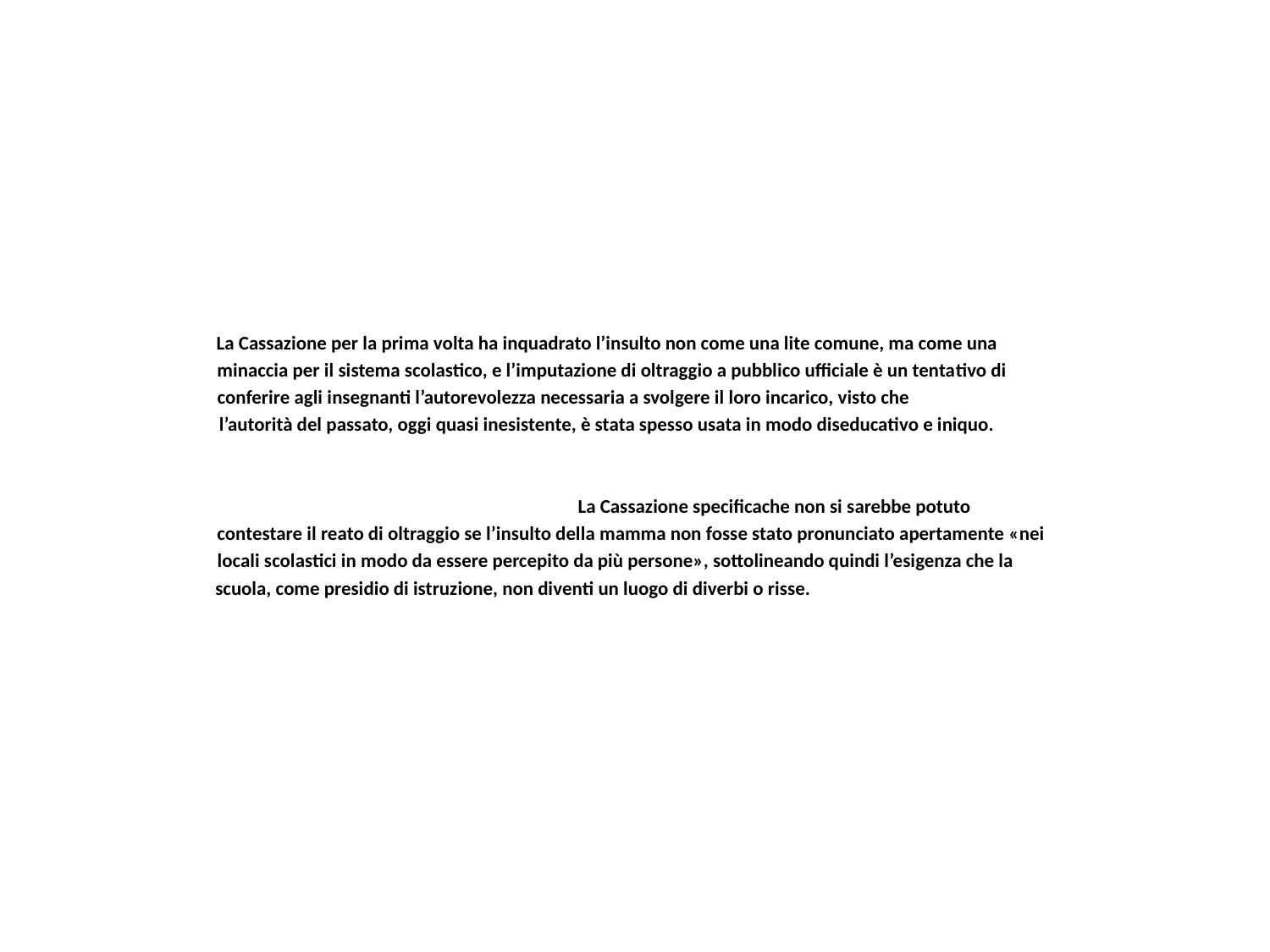

La Cassazione per la prima volta ha inquadrato l’insulto non come una lite comune, ma come una

minaccia per il sistema scolastico, e l’imputazione di oltraggio a pubblico ufficiale è un tenta
tivo di
conferire agli insegnanti l’autorevolezza necessaria a svolgere il loro incarico, visto che
 l’autorità del passato, oggi quasi inesistente, è stata spesso usata in modo diseducativo e iniquo.

                                                                                   La Cassazione specifica
 che non si sarebbe potuto
contestare il reato di oltraggio se l’insulto della mamma non fosse stato pronunciato apertamente «nei
locali scolastici in modo da essere percepito da più persone», sottolineando quindi l’esigenza che la
scuola, come presidio d
i istruzione, non diventi un luogo di diverbi o risse.